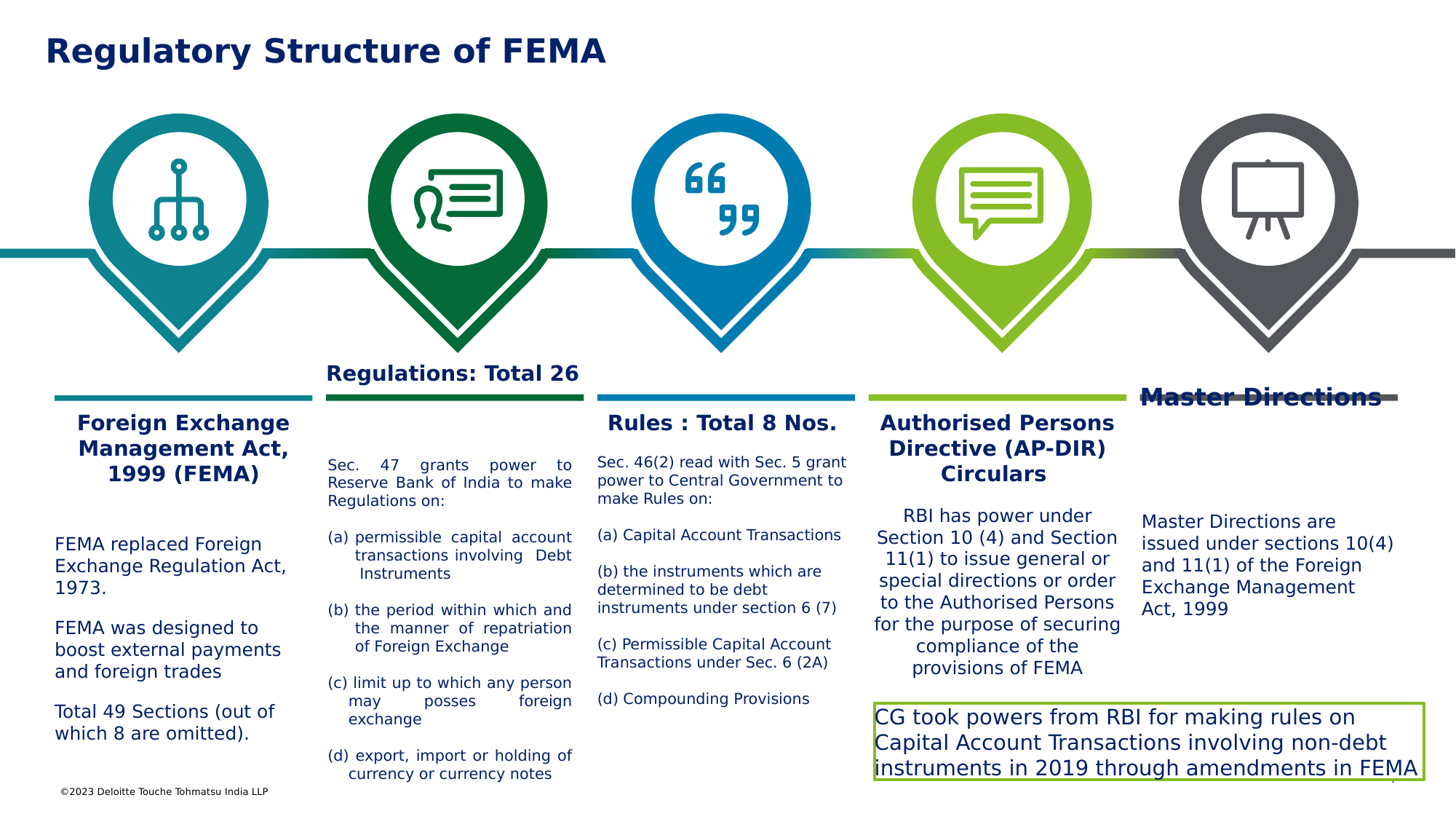

# Regulatory Structure of FEMA

Foreign Exchange Management Act, 1999 (FEMA)
FEMA replaced Foreign Exchange Regulation Act, 1973.
FEMA was designed to boost external payments and foreign trades
Total 49 Sections (out of which 8 are omitted).
Regulations: Total 26
Rules : Total 8 Nos.
Sec. 46(2) read with Sec. 5 grant power to Central Government to make Rules on:
(a) Capital Account Transactions
(b) the instruments which are determined to be debt instruments under section 6 (7)
(c) Permissible Capital Account Transactions under Sec. 6 (2A)
(d) Compounding Provisions
Authorised Persons Directive (AP-DIR) Circulars
RBI has power under Section 10 (4) and Section 11(1) to issue general or special directions or order to the Authorised Persons for the purpose of securing compliance of the provisions of FEMA
Master Directions

Sec. 47 grants power to Reserve Bank of India to make Regulations on:
permissible capital account transactions involving  Debt  Instruments
the period within which and the manner of repatriation of Foreign Exchange
(c) limit up to which any person may posses foreign exchange
(d) export, import or holding of currency or currency notes

Master Directions are issued under sections 10(4) and 11(1) of the Foreign Exchange Management Act, 1999

CG took powers from RBI for making rules on Capital Account Transactions involving non-debt instruments in 2019 through amendments in FEMA